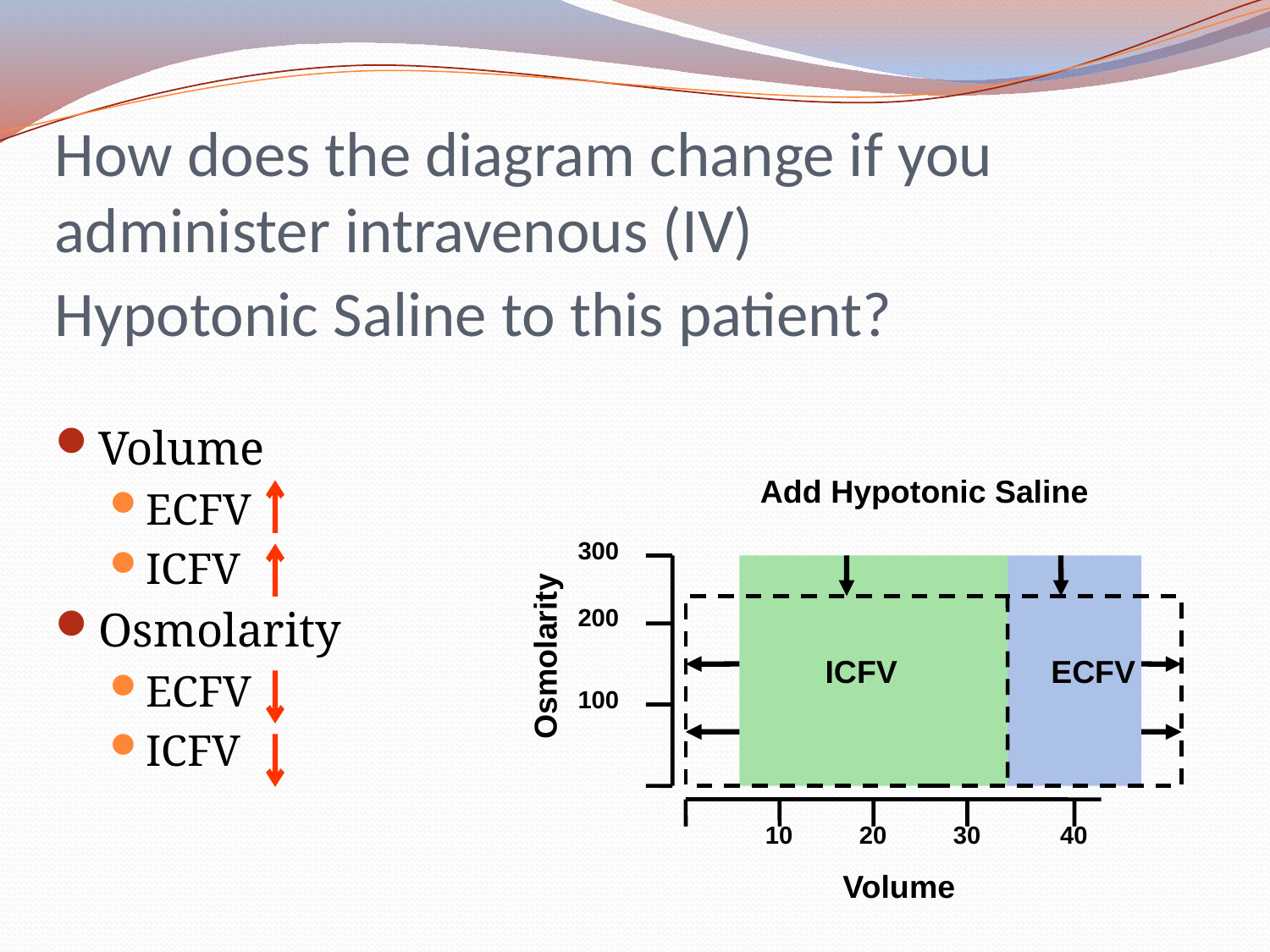

How does the diagram change if you administer intravenous (IV)
Hypotonic Saline to this patient?
Volume
ECFV
ICFV
Osmolarity
ECFV
ICFV
Add Hypotonic Saline

300

200

Osmolarity
ICFV
ECFV

100

10
20
30
40
Volume